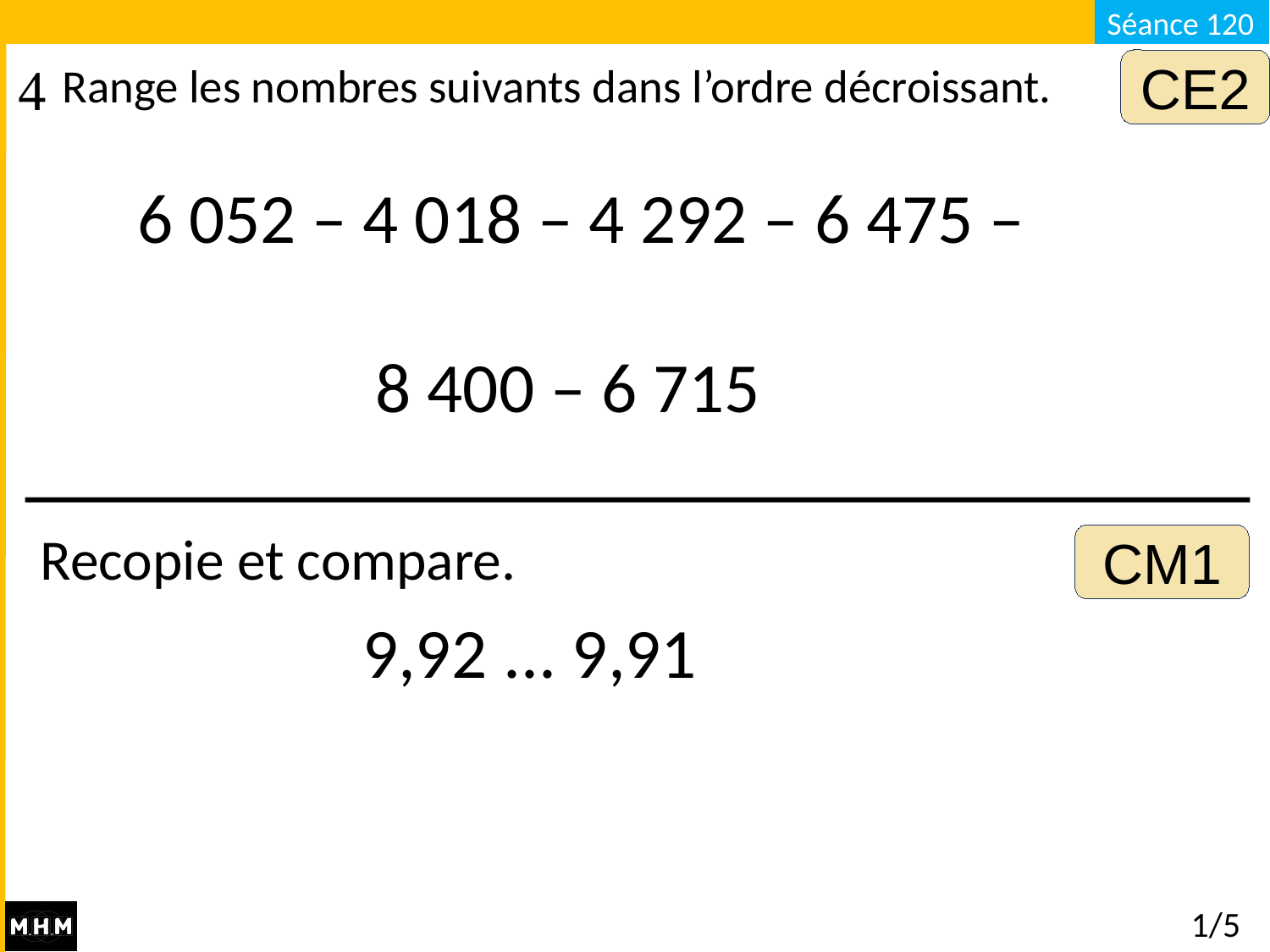

Range les nombres suivants dans l’ordre décroissant.
CE2
6 052 – 4 018 – 4 292 – 6 475 –

               8 400 – 6 715

Recopie et compare.
CM1
9,92 ... 9,91
# 1/5